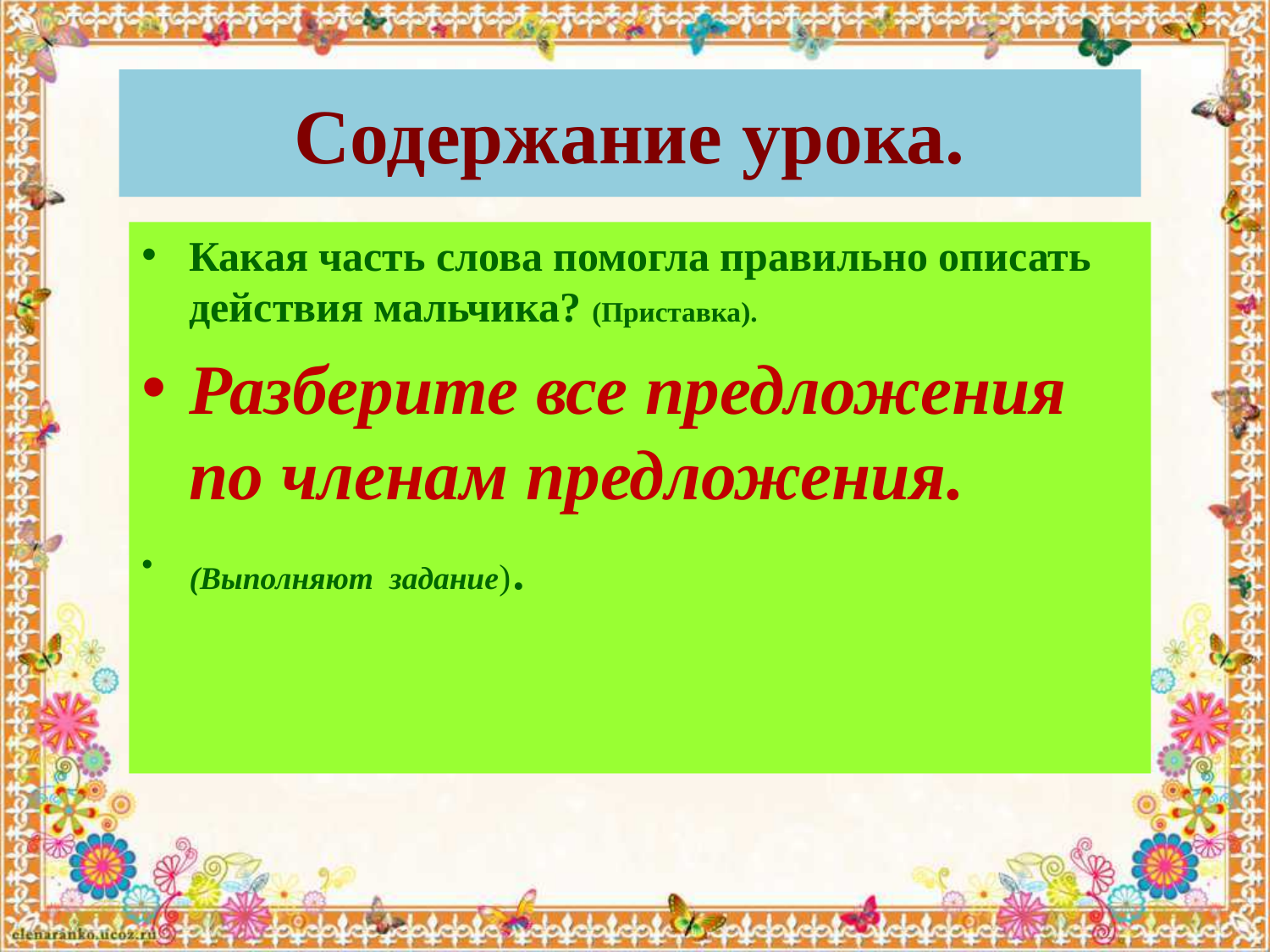

# Содержание урока.
Какая часть слова помогла правильно описать действия мальчика? (Приставка).
Разберите все предложения по членам предложения.
(Выполняют  задание).